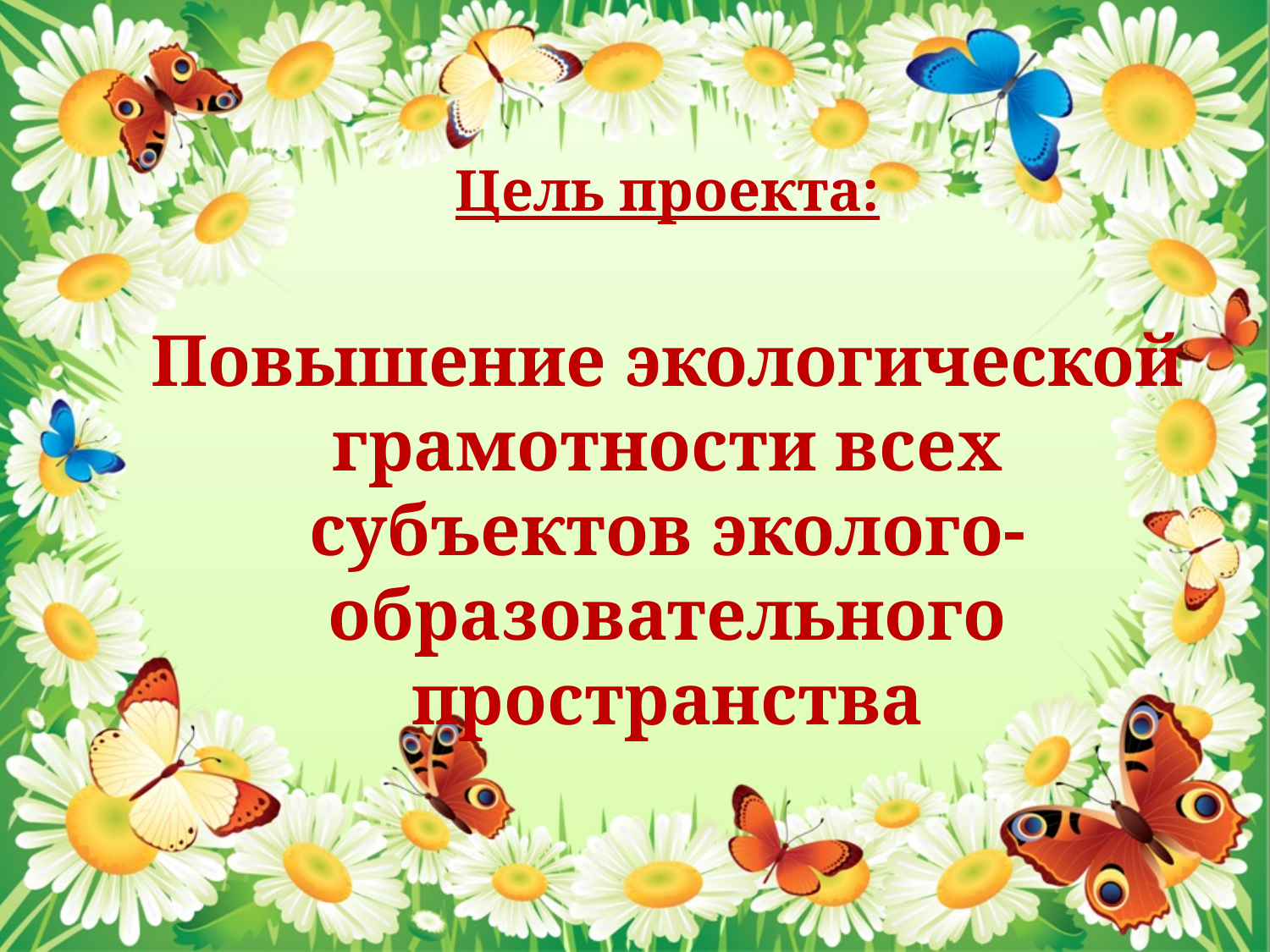

Цель проекта:

Повышение экологической грамотности всех субъектов эколого-образовательного пространства